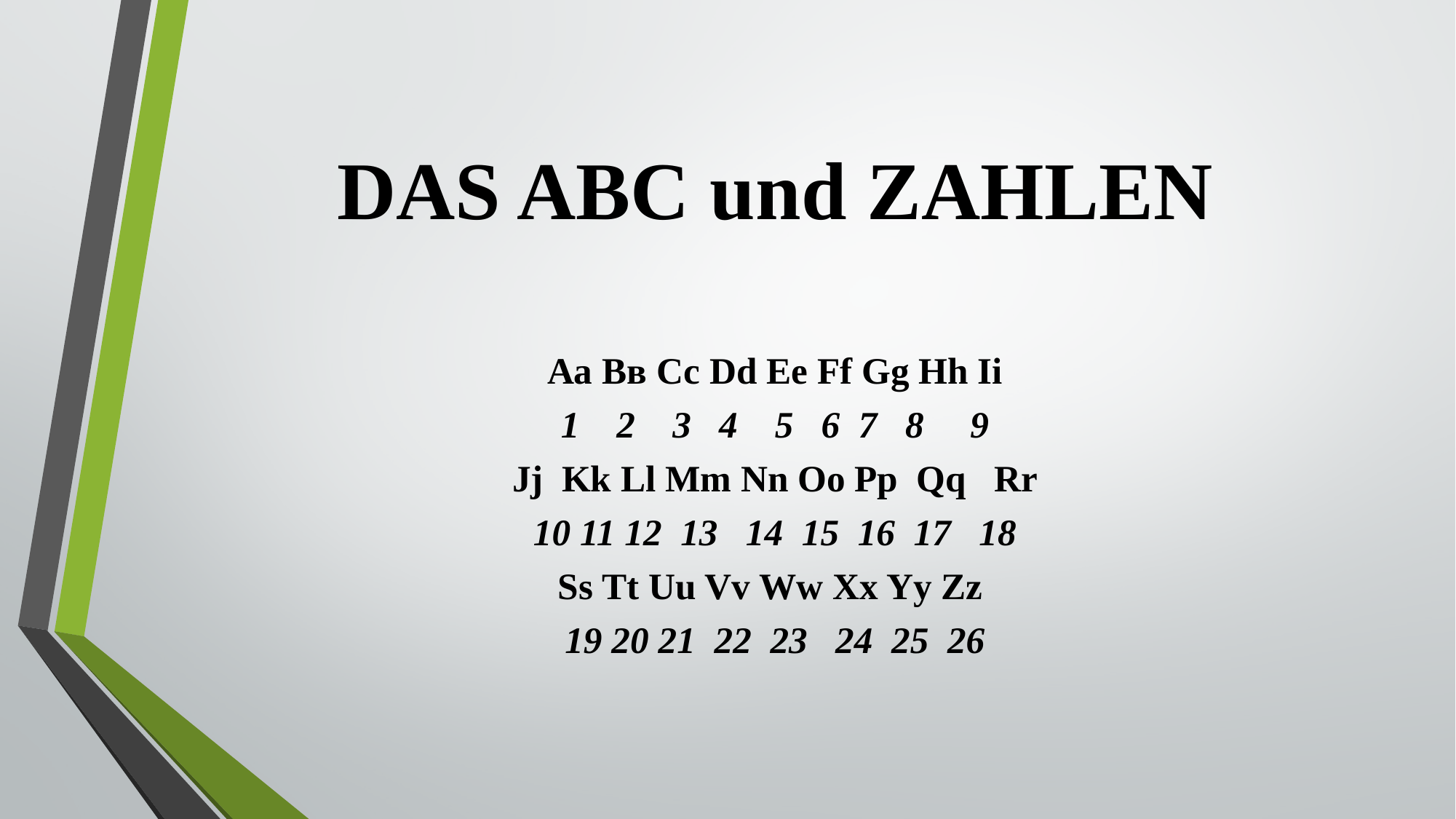

# DAS ABC und ZAHLEN

Аа Вв Сс Dd Ee Ff Gg Hh Ii
1    2    3   4    5   6  7   8     9
Jj  Kk Ll Mm Nn Oo Pp  Qq   Rr
10 11 12  13   14  15  16  17   18
Ss Tt Uu Vv Ww Xx Yy Zz
19 20 21  22  23   24  25  26